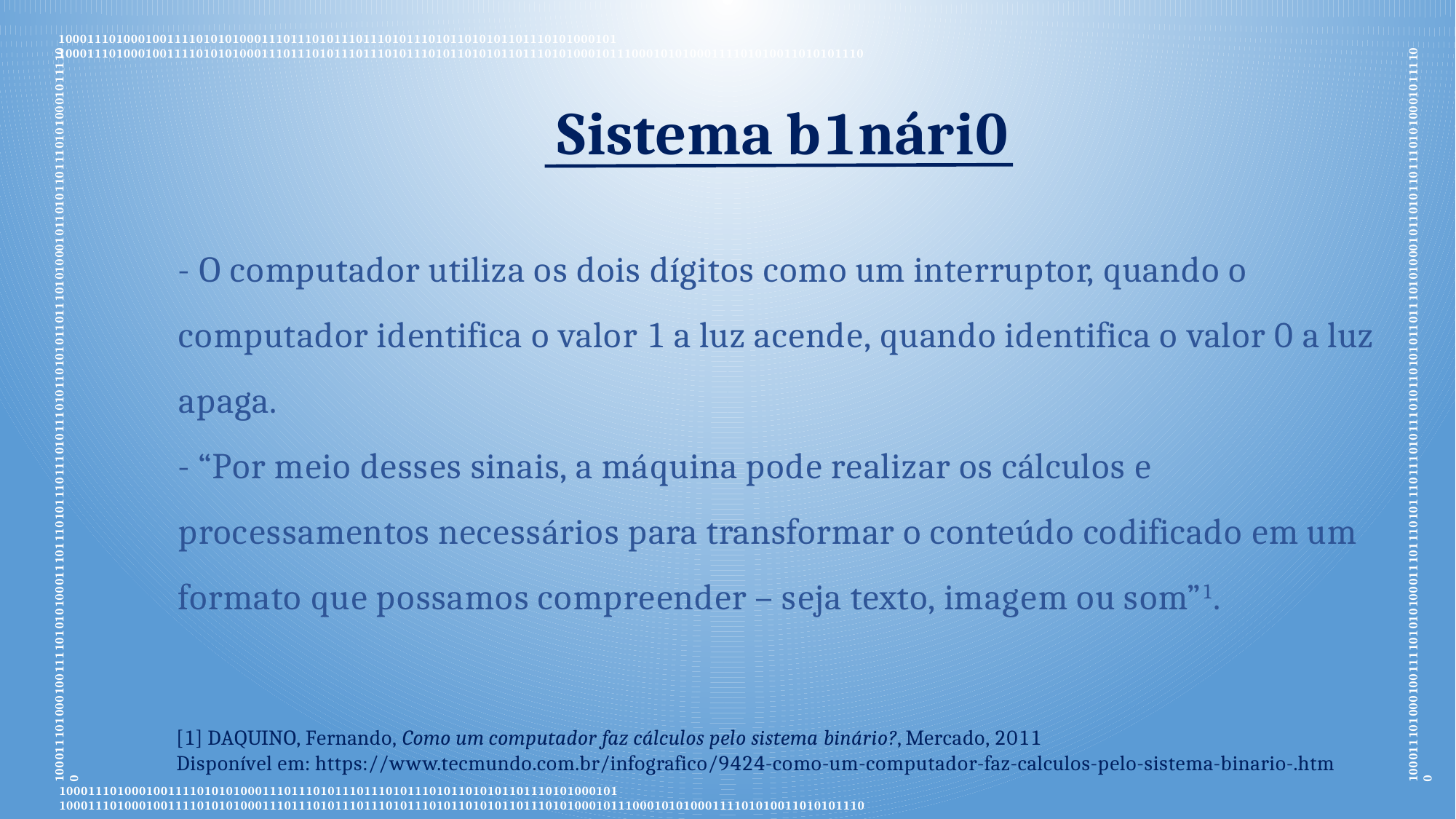

10001110100010011110101010001110111010111011101011101011010101101110101000101 100011101000100111101010100011101110101110111010111010110101011011101010001011100010101000111101010011010101110
100011101000100111101010100011101110101110111010111010110101011011101010001011010110111010100010111100
100011101000100111101010100011101110101110111010111010110101011011101010001011010110111010100010111100
10001110100010011110101010001110111010111011101011101011010101101110101000101 100011101000100111101010100011101110101110111010111010110101011011101010001011100010101000111101010011010101110
Sistema b1nári0
- O computador utiliza os dois dígitos como um interruptor, quando o computador identifica o valor 1 a luz acende, quando identifica o valor 0 a luz apaga.
- “Por meio desses sinais, a máquina pode realizar os cálculos e processamentos necessários para transformar o conteúdo codificado em um formato que possamos compreender – seja texto, imagem ou som”1.
[1] DAQUINO, Fernando, Como um computador faz cálculos pelo sistema binário?, Mercado, 2011
Disponível em: https://www.tecmundo.com.br/infografico/9424-como-um-computador-faz-calculos-pelo-sistema-binario-.htm